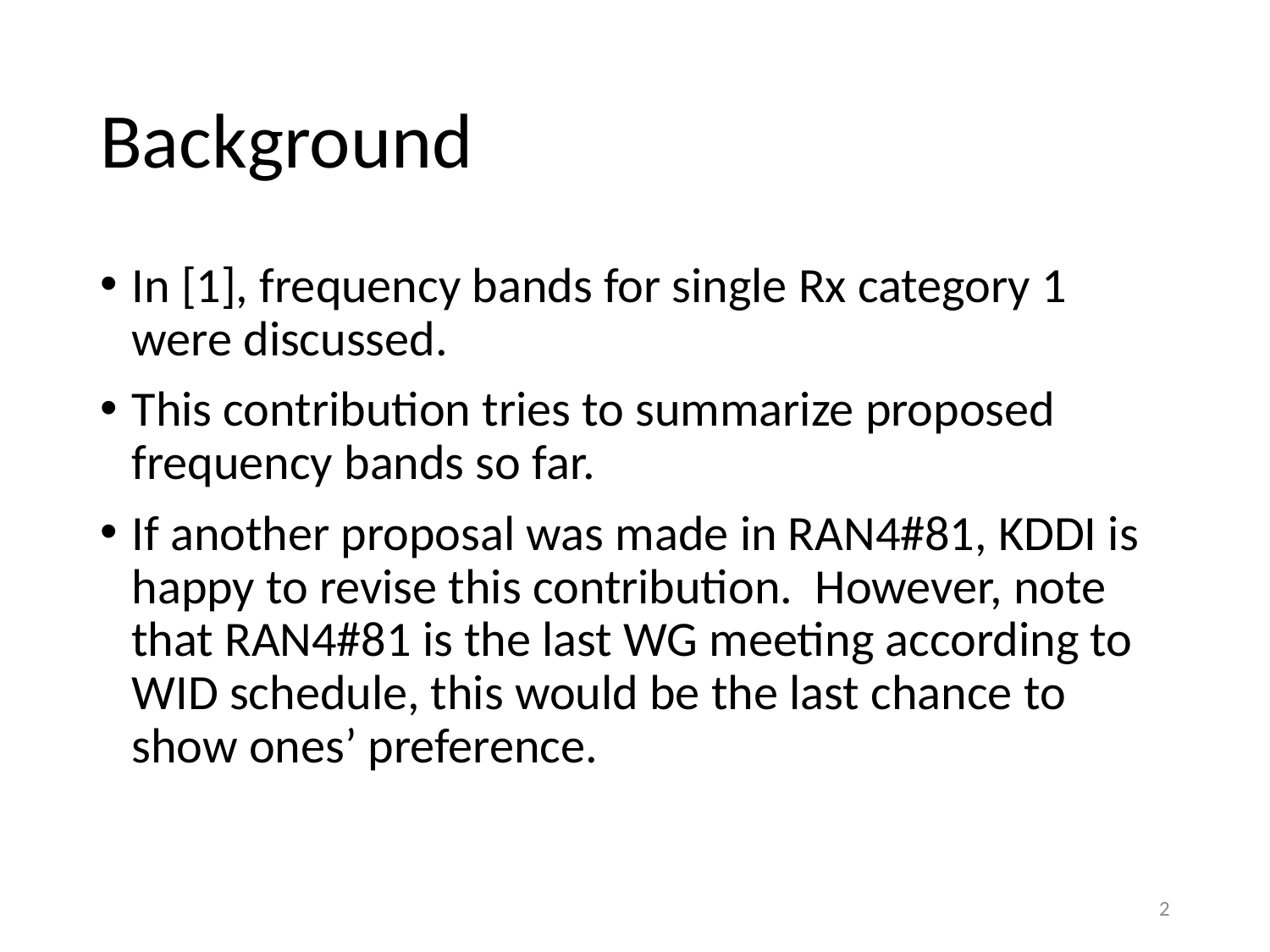

# Background
In [1], frequency bands for single Rx category 1 were discussed.
This contribution tries to summarize proposed frequency bands so far.
If another proposal was made in RAN4#81, KDDI is happy to revise this contribution.  However, note that RAN4#81 is the last WG meeting according to WID schedule, this would be the last chance to show ones’ preference.
2